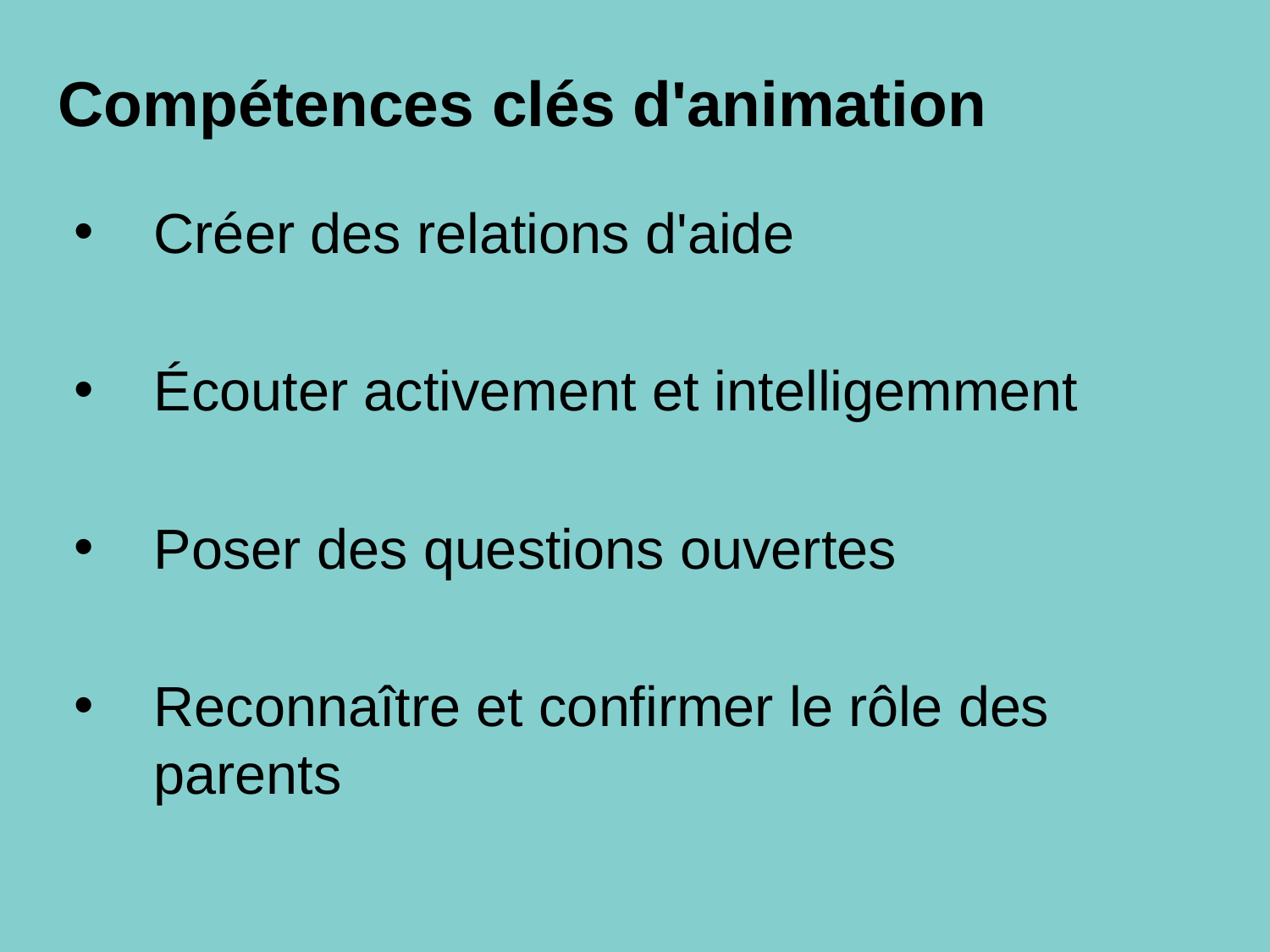

# Compétences clés d'animation
Créer des relations d'aide

Écouter activement et intelligemment

Poser des questions ouvertes

Reconnaître et confirmer le rôle des  parents